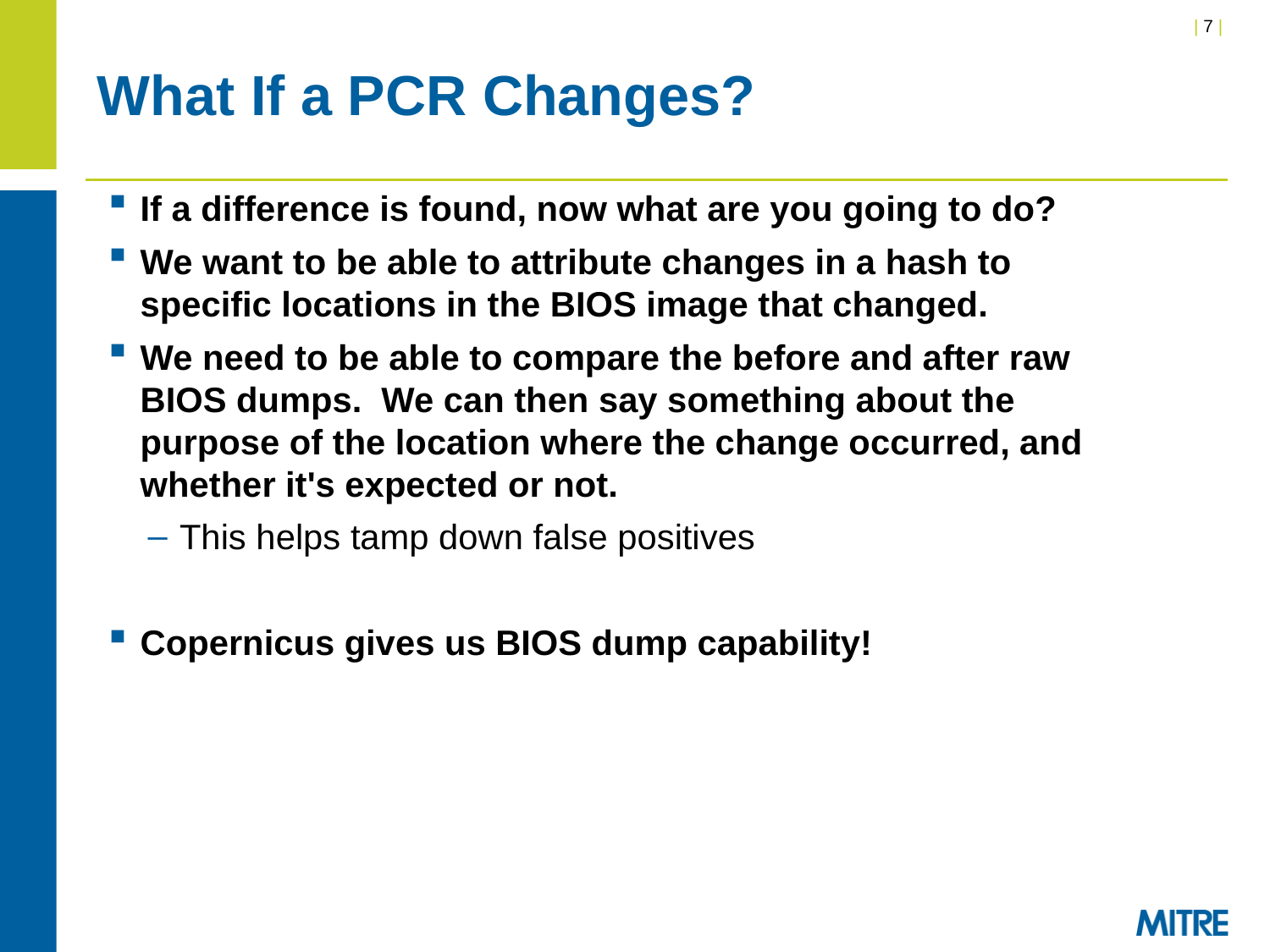

# What If a PCR Changes?
If a difference is found, now what are you going to do?
We want to be able to attribute changes in a hash to specific locations in the BIOS image that changed.
We need to be able to compare the before and after raw BIOS dumps.  We can then say something about the purpose of the location where the change occurred, and whether it's expected or not.
This helps tamp down false positives

Copernicus gives us BIOS dump capability!